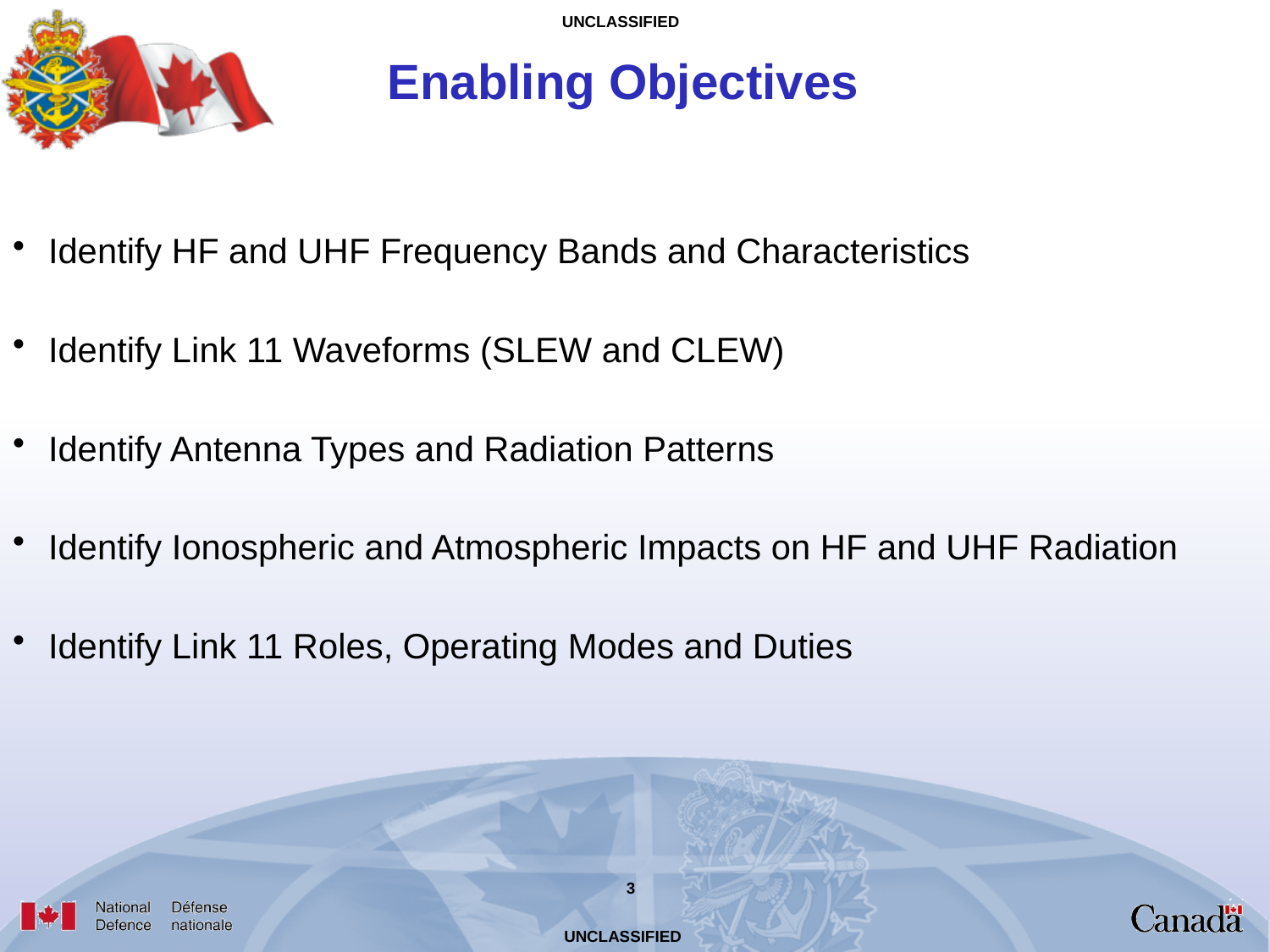

# Enabling Objectives
Identify HF and UHF Frequency Bands and Characteristics

Identify Link 11 Waveforms (SLEW and CLEW)

Identify Antenna Types and Radiation Patterns

Identify Ionospheric and Atmospheric Impacts on HF and UHF Radiation

Identify Link 11 Roles, Operating Modes and Duties